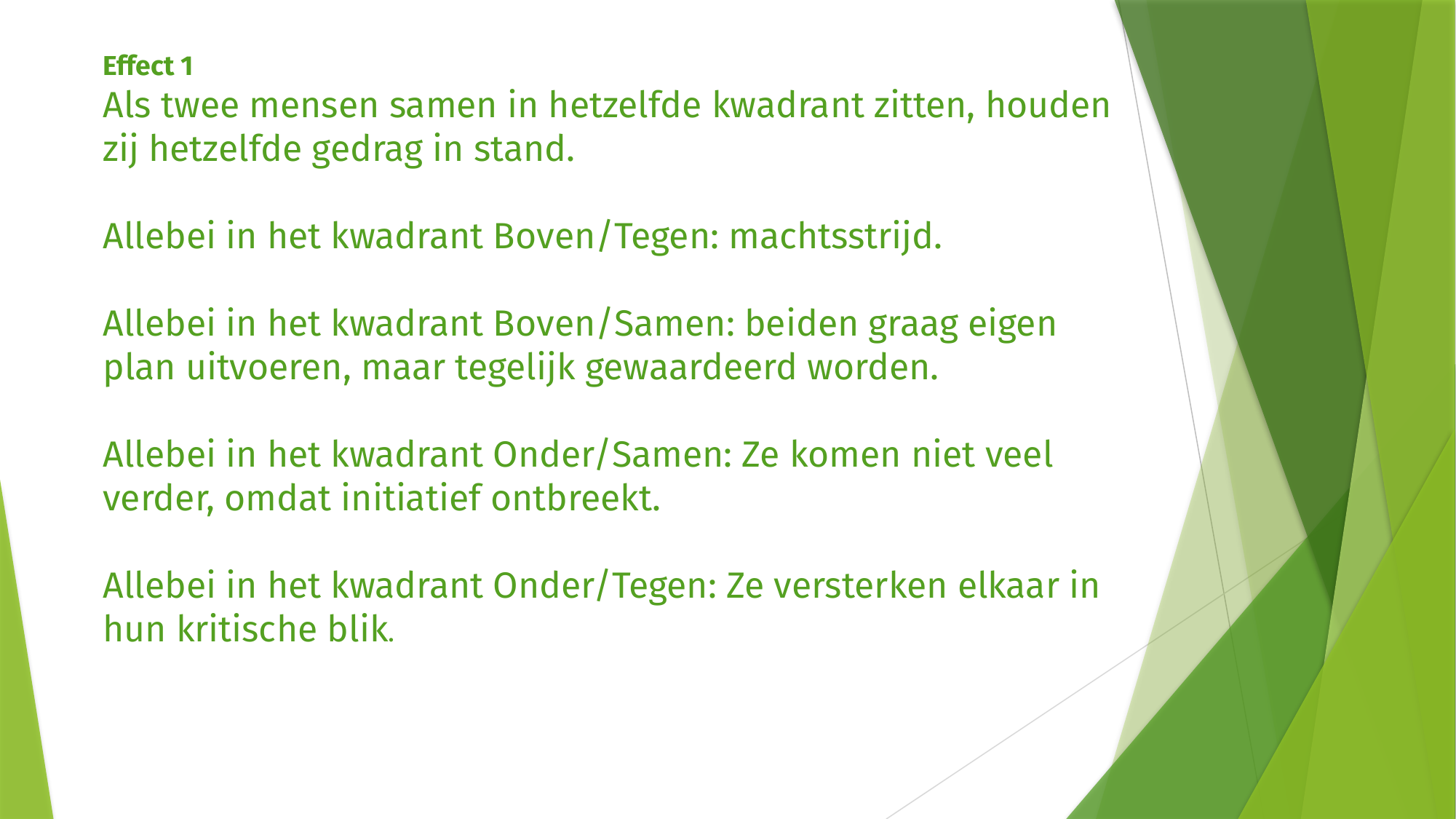

Effect 1
Als twee mensen samen in hetzelfde kwadrant zitten, houden zij hetzelfde gedrag in stand.

Allebei in het kwadrant Boven/Tegen: machtsstrijd.

Allebei in het kwadrant Boven/Samen: beiden graag eigen plan uitvoeren, maar tegelijk gewaardeerd worden.

Allebei in het kwadrant Onder/Samen: Ze komen niet veel verder, omdat initiatief ontbreekt.

Allebei in het kwadrant Onder/Tegen: Ze versterken elkaar in hun kritische blik.